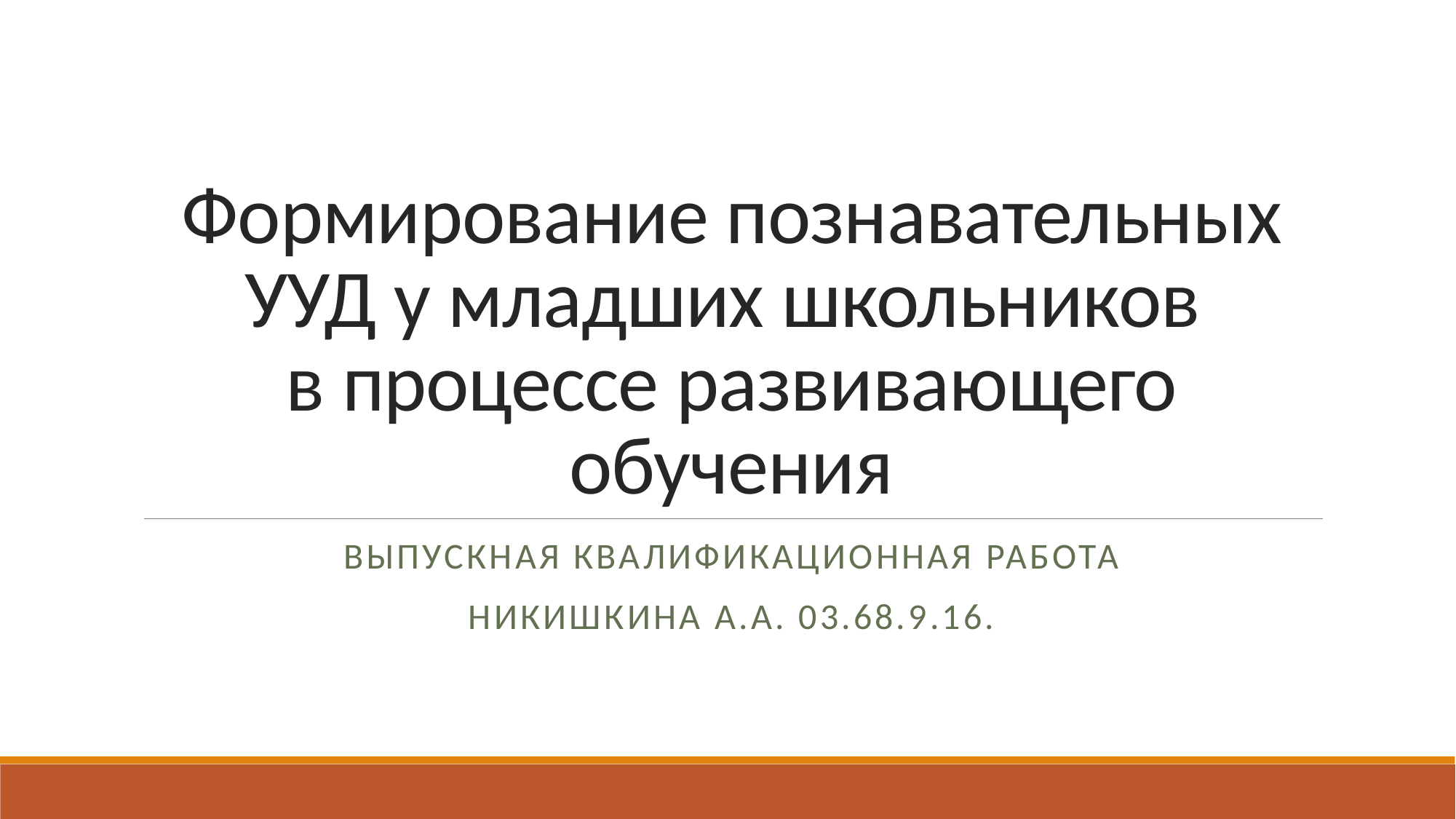

# Формирование познавательных УУД у младших школьников в процессе развивающего обучения
Выпускная квалификационная работа
Никишкина А.А. 03.68.9.16.